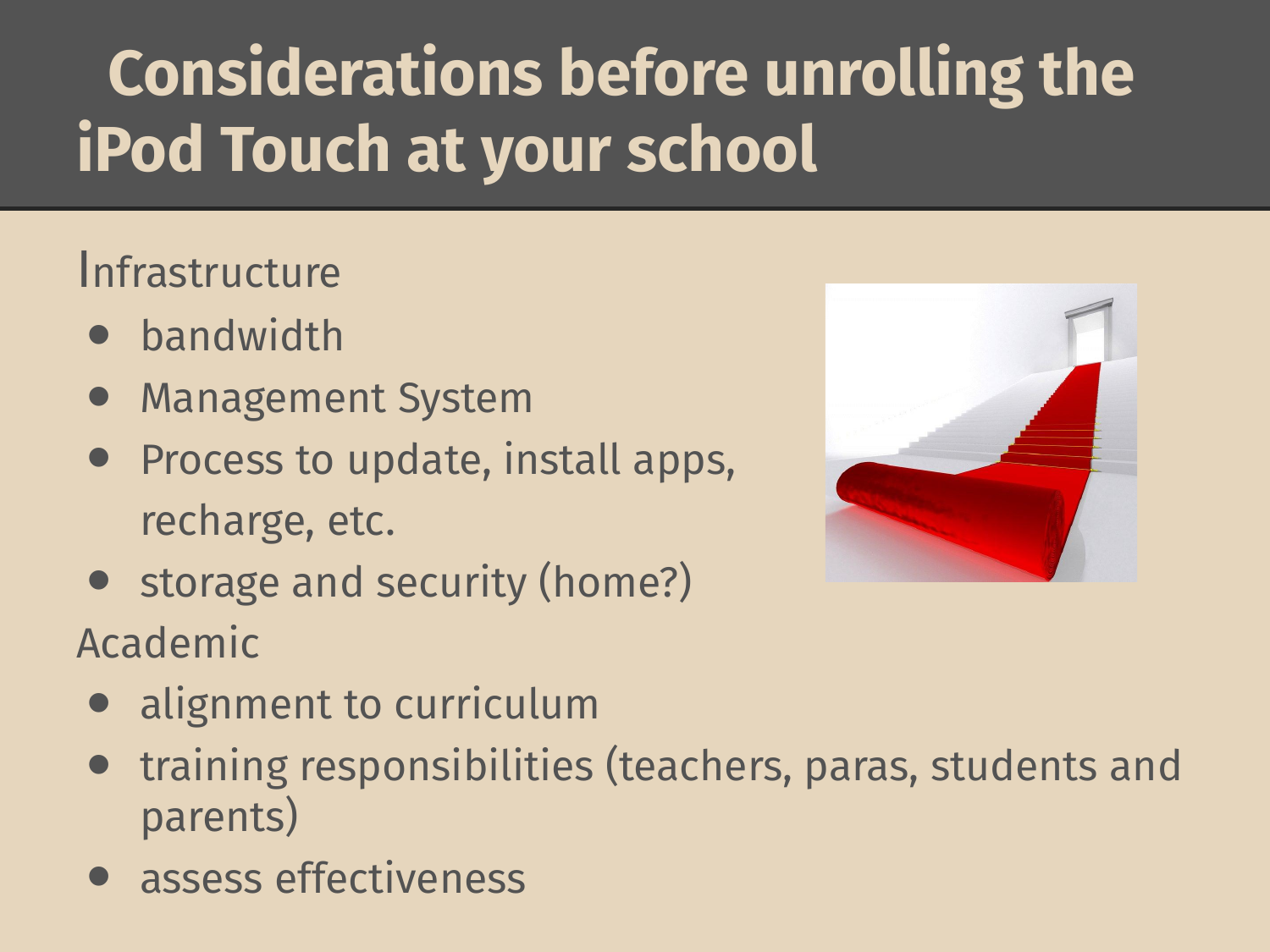

# Considerations before unrolling the iPod Touch at your school
Infrastructure
bandwidth
Management System
Process to update, install apps,
recharge, etc.
storage and security (home?)
Academic
alignment to curriculum
training responsibilities (teachers, paras, students and parents)
assess effectiveness